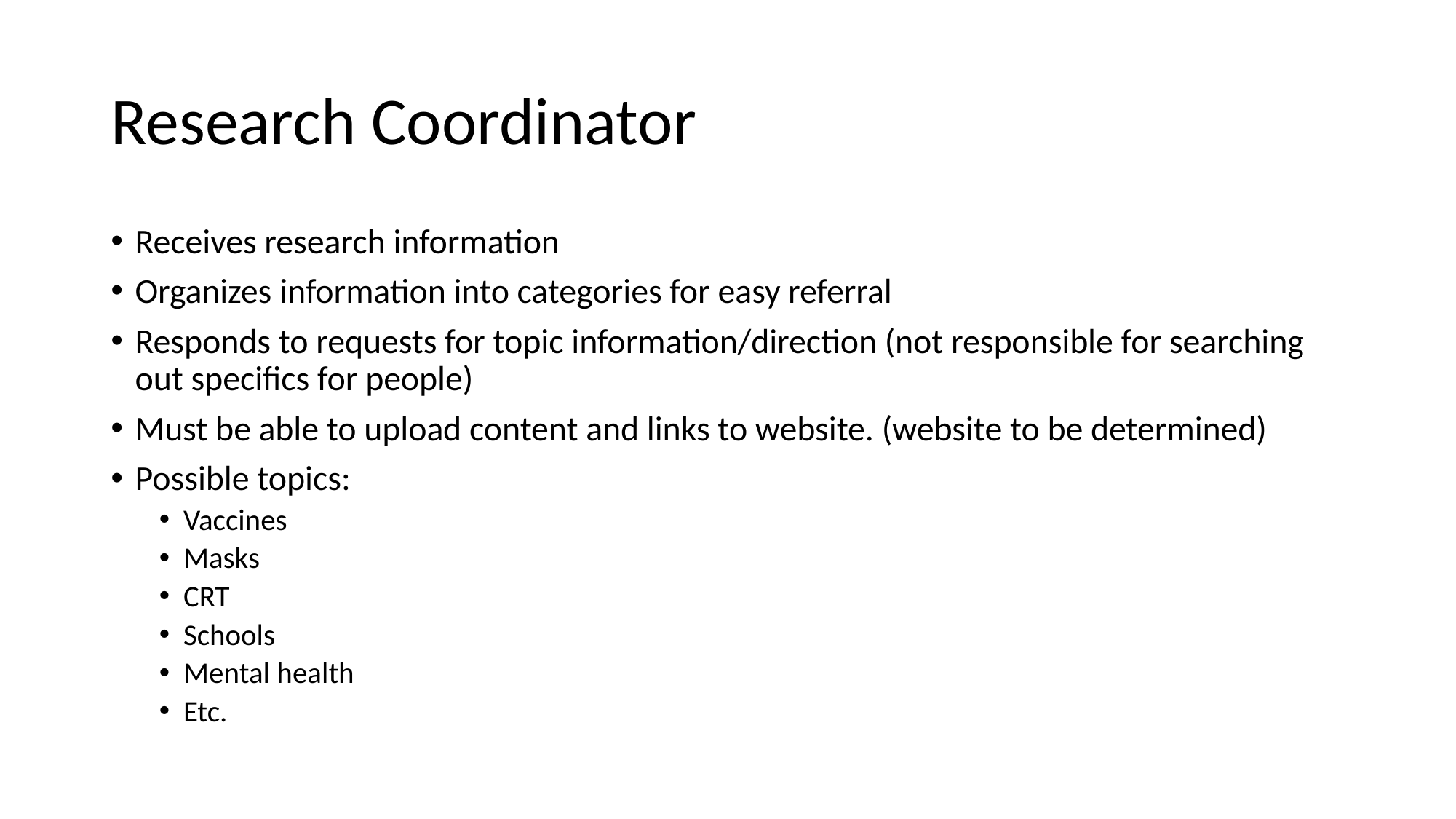

# Research Coordinator
Receives research information
Organizes information into categories for easy referral
Responds to requests for topic information/direction (not responsible for searching out specifics for people)
Must be able to upload content and links to website. (website to be determined)
Possible topics:
Vaccines
Masks
CRT
Schools
Mental health
Etc.